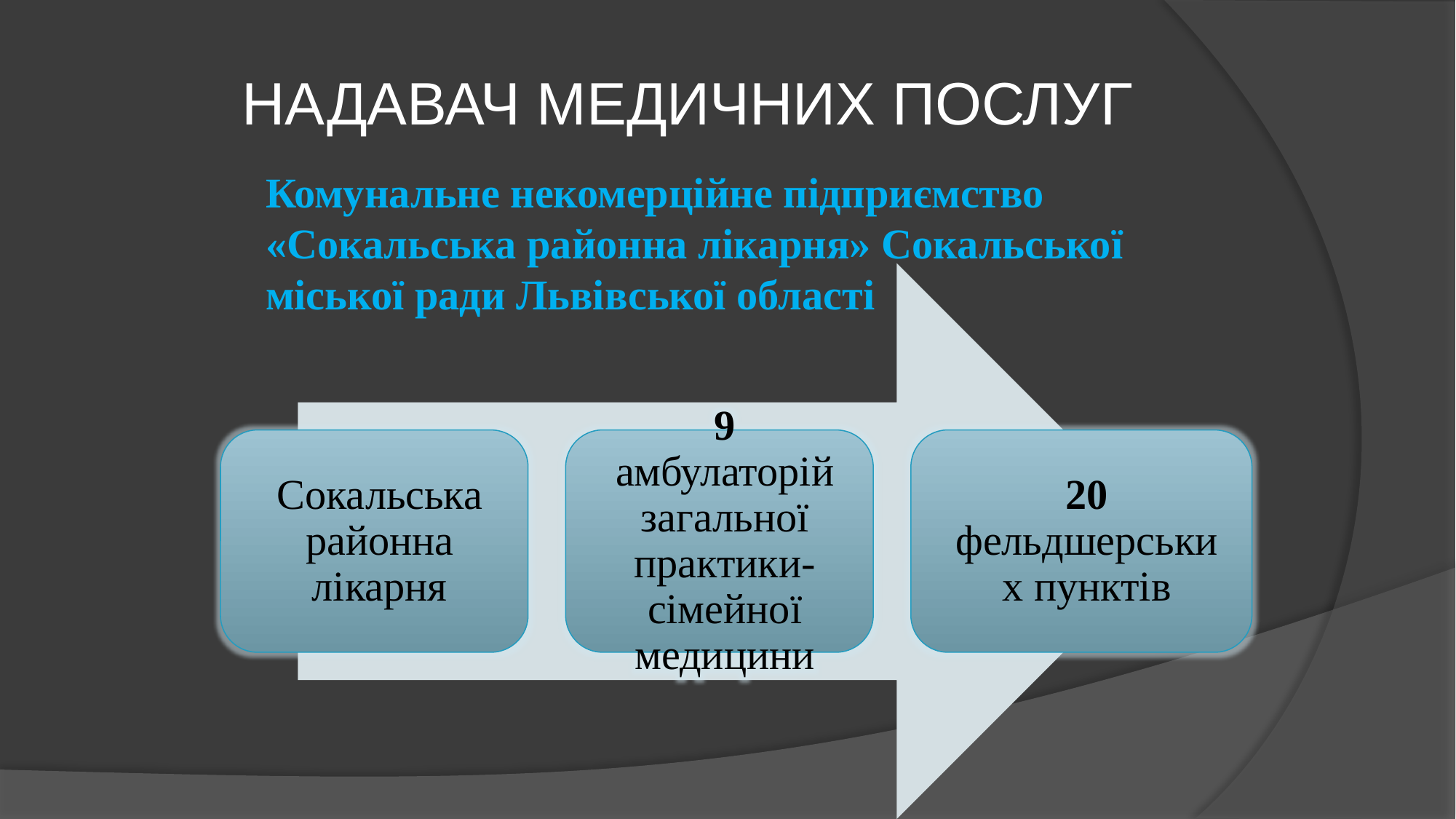

# НАДАВАЧ МЕДИЧНИХ ПОСЛУГ
Комунальне некомерційне підприємство «Сокальська районна лікарня» Сокальської міської ради Львівської області
Сокальська районна лікарня
9 амбулаторій загальної практики-сімейної медицини
20 фельдшерських пунктів